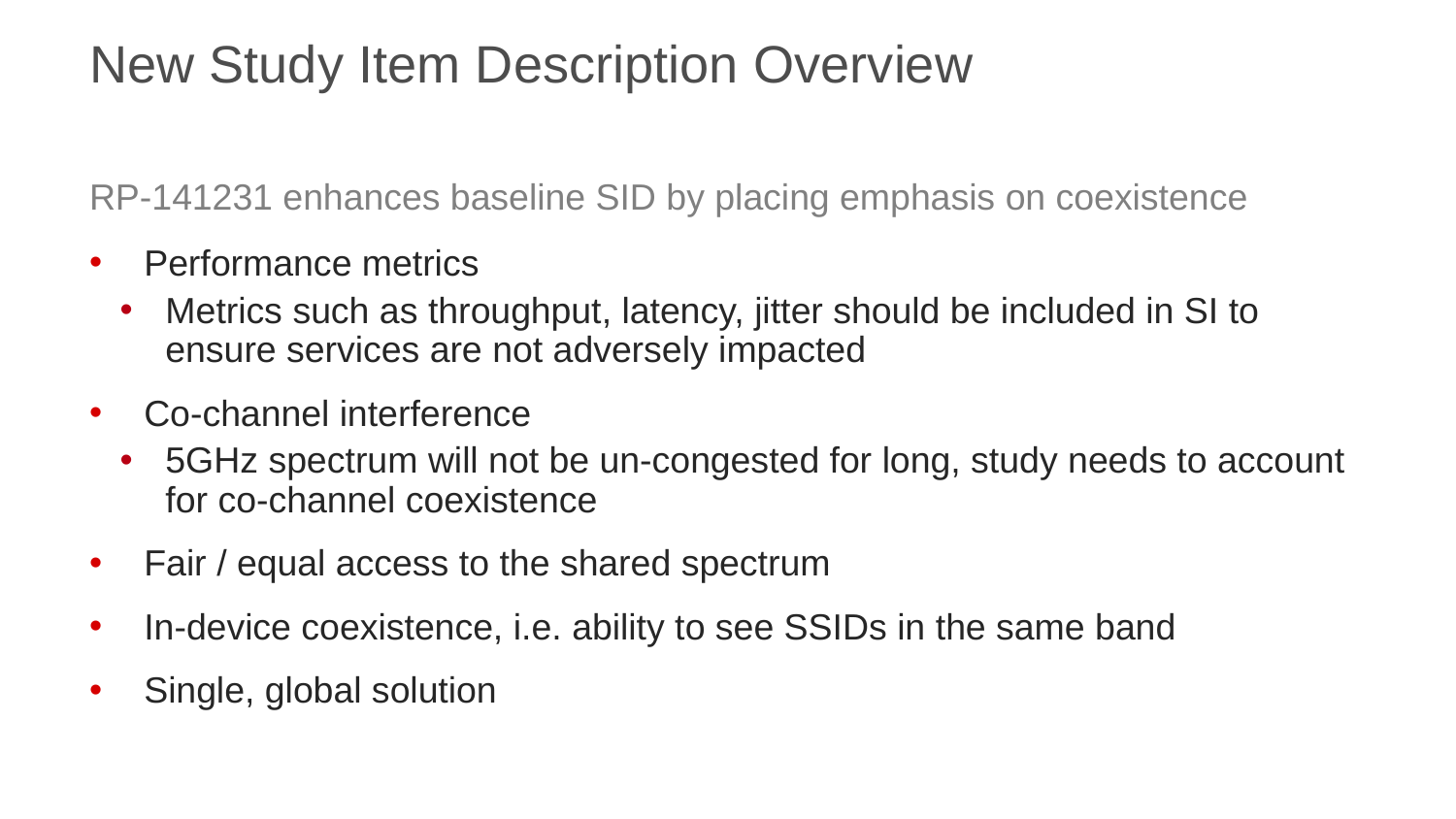

# New Study Item Description Overview
RP-141231 enhances baseline SID by placing emphasis on coexistence
Performance metrics
Metrics such as throughput, latency, jitter should be included in SI to ensure services are not adversely impacted
Co-channel interference
5GHz spectrum will not be un-congested for long, study needs to account for co-channel coexistence
Fair / equal access to the shared spectrum
In-device coexistence, i.e. ability to see SSIDs in the same band
Single, global solution
3